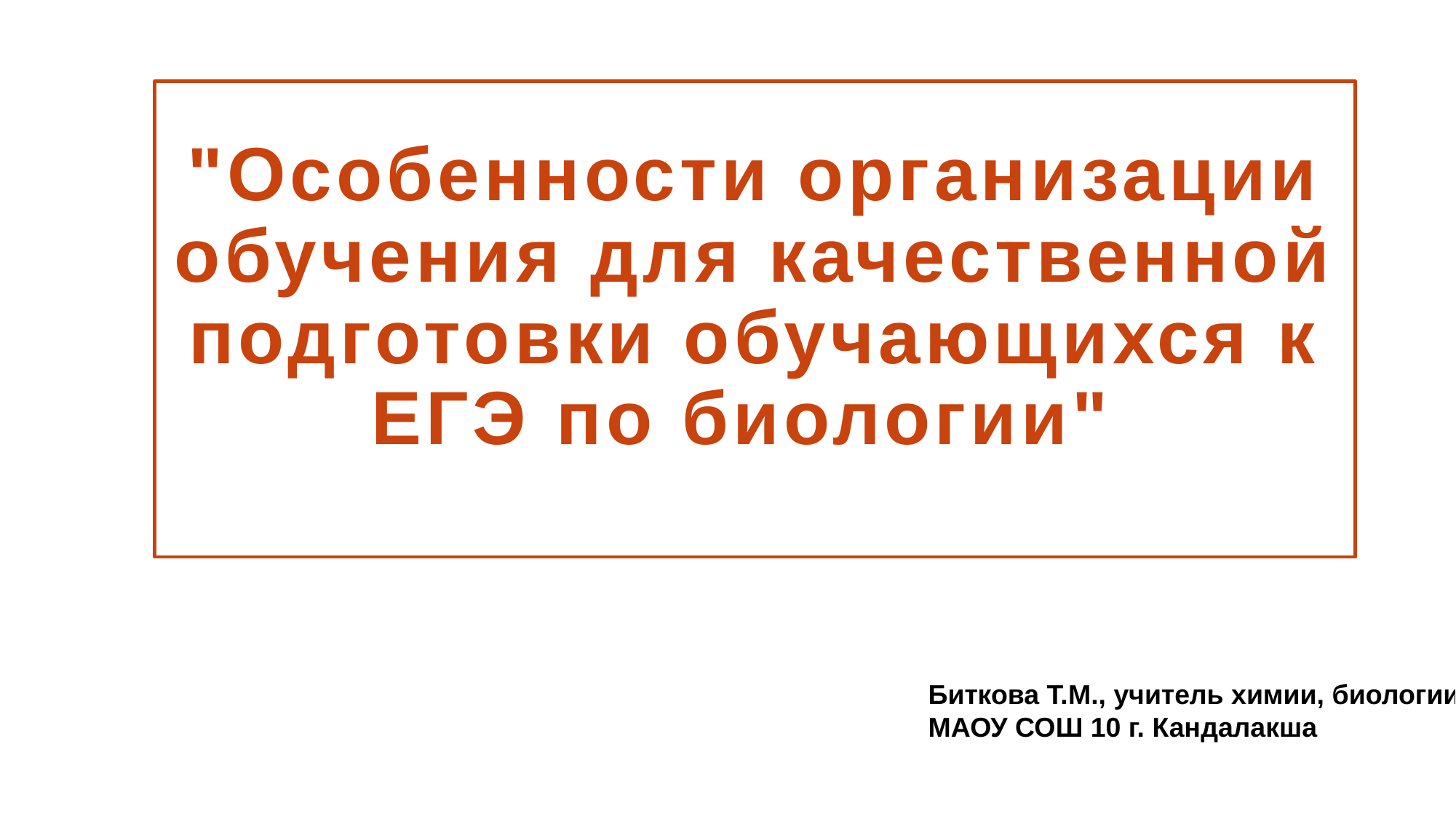

# "Особенности организации обучения для качественной подготовки обучающихся к ЕГЭ по биологии"

Биткова Т.М., учитель химии, биологии
МАОУ СОШ 10 г. Кандалакша